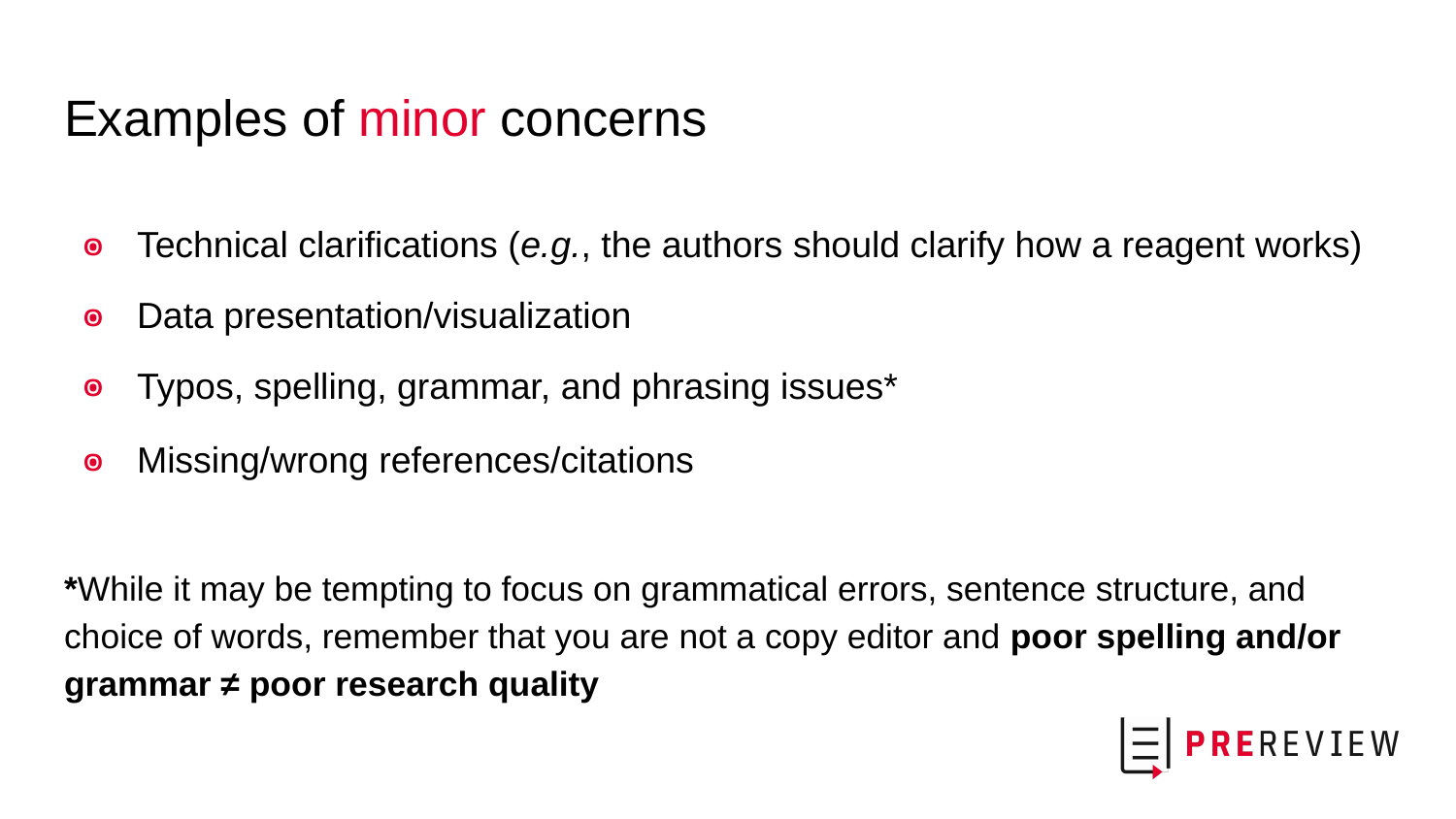

# Examples of minor concerns
Technical clarifications (e.g., the authors should clarify how a reagent works)
Data presentation/visualization
Typos, spelling, grammar, and phrasing issues*
Missing/wrong references/citations
*While it may be tempting to focus on grammatical errors, sentence structure, and choice of words, remember that you are not a copy editor and poor spelling and/or grammar ≠ poor research quality